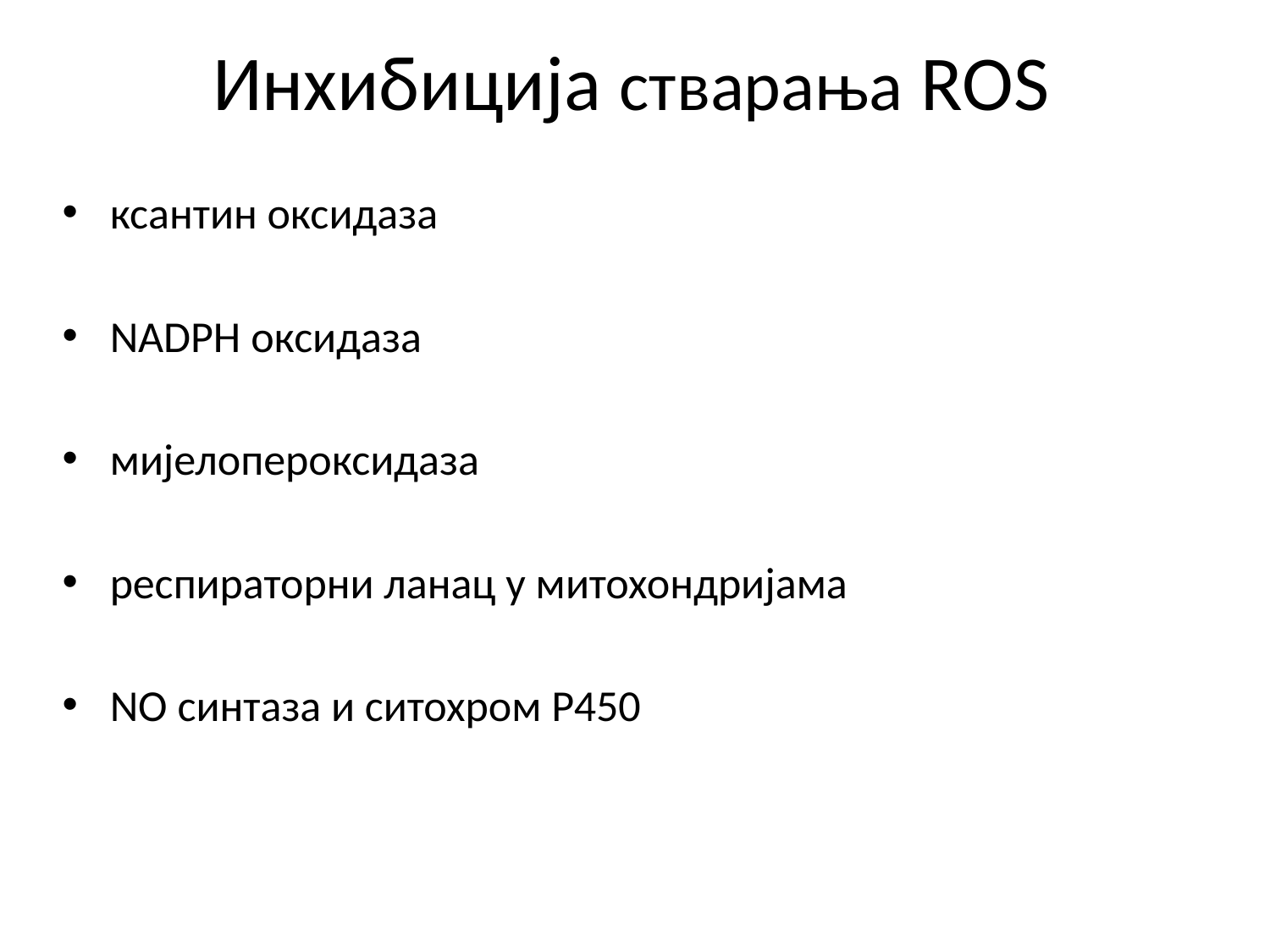

# Инхибиција стварања ROS
ксантин оксидаза

NADPH оксидаза

мијелопероксидаза

респираторни ланац у митохондријама

NO cинтаза и ситохром Р450